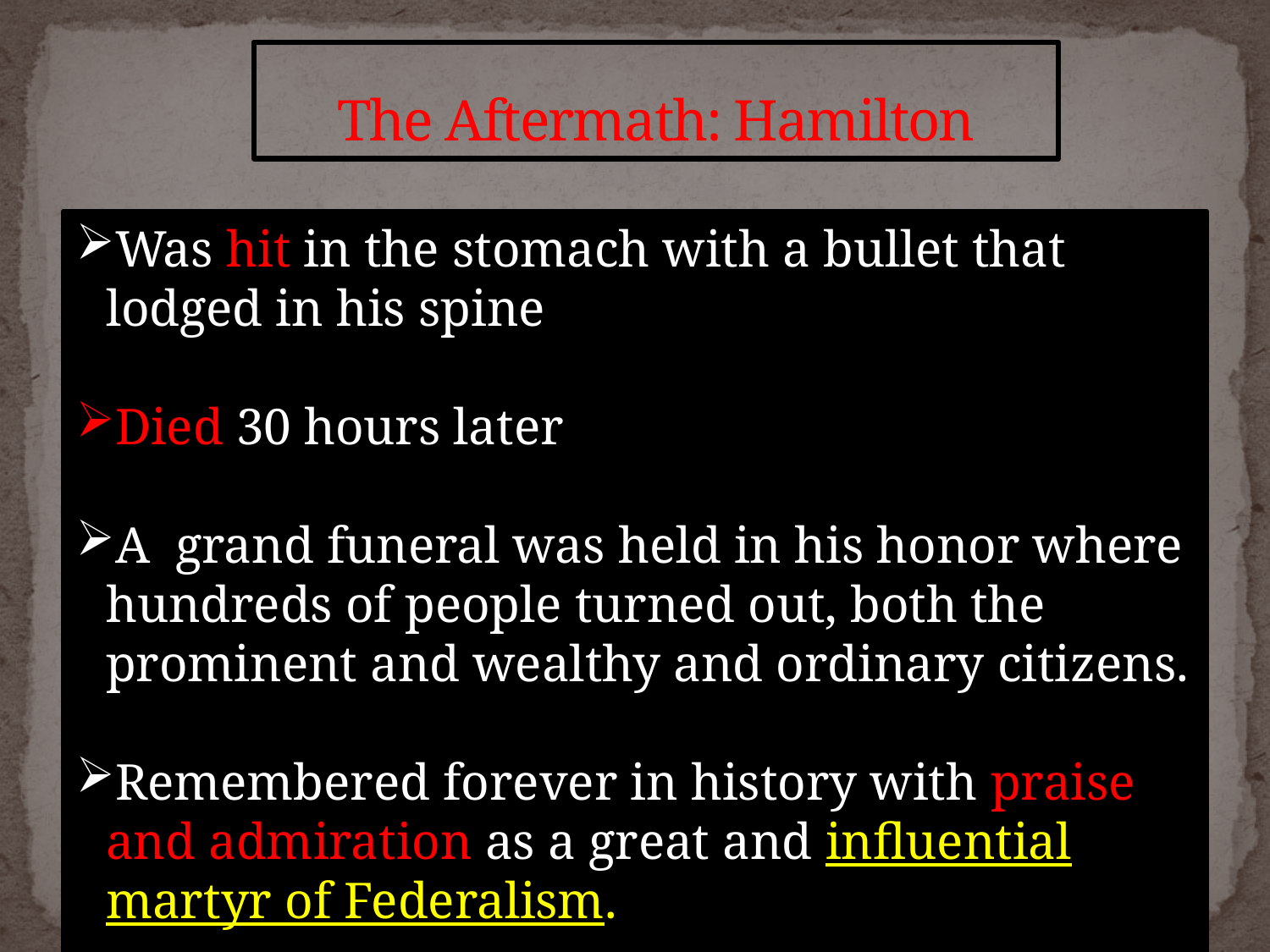

# The Aftermath: Hamilton
Was hit in the stomach with a bullet that lodged in his spine

Died 30 hours later

A  grand funeral was held in his honor where hundreds of people turned out, both the prominent and wealthy and ordinary citizens.

Remembered forever in history with praise and admiration as a great and influential martyr of Federalism.